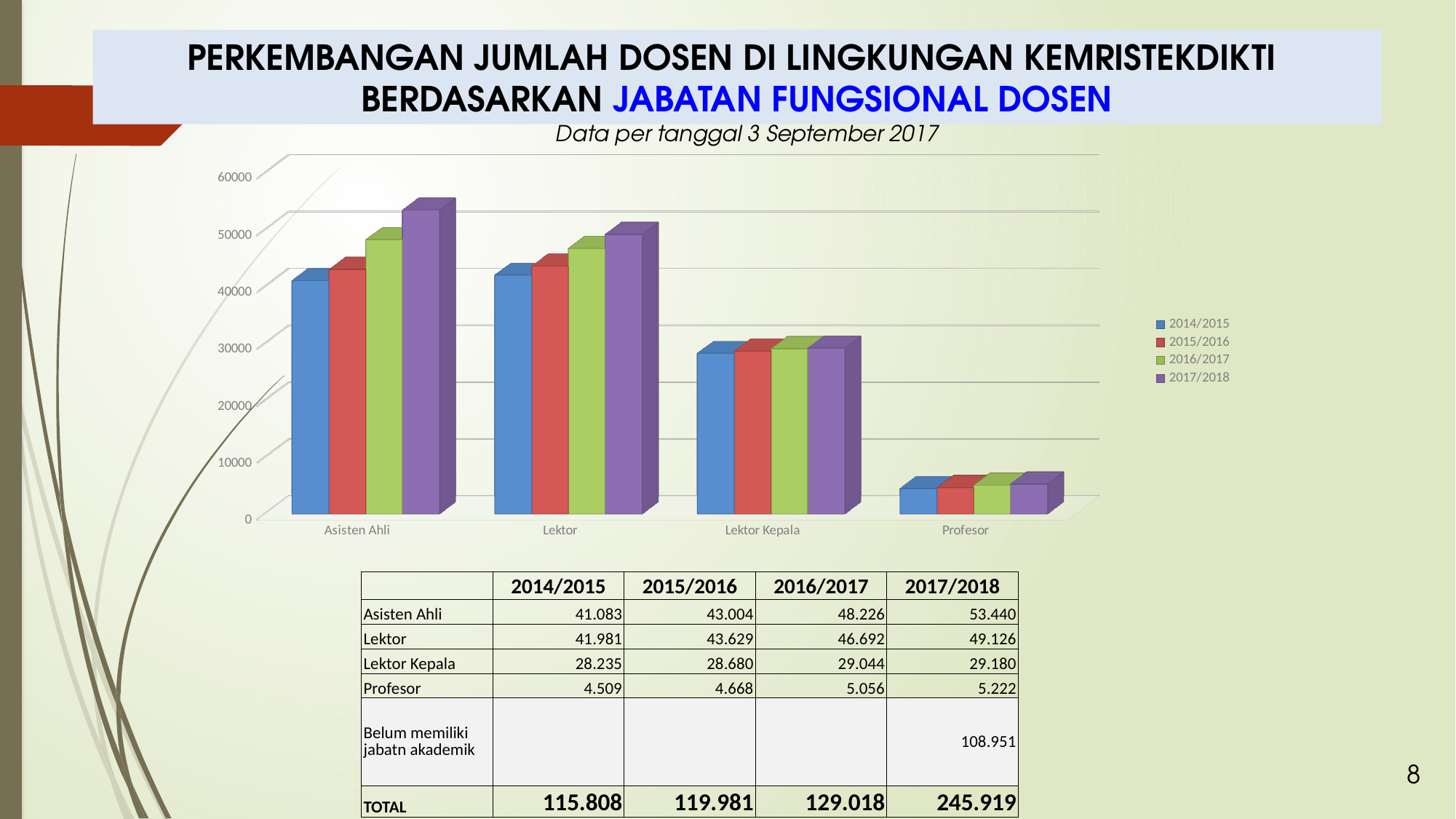

PERKEMBANGAN JUMLAH DOSEN DI LINGKUNGAN KEMRISTEKDIKTI
BERDASARKAN JABATAN FUNGSIONAL DOSEN
Data per tanggal 3 September 2017

[unsupported chart]

|  | 2014/2015 | 2015/2016 | 2016/2017 | 2017/2018 |
| --- | --- | --- | --- | --- |
| Asisten Ahli | 41.083 | 43.004 | 48.226 | 53.440 |
| Lektor | 41.981 | 43.629 | 46.692 | 49.126 |
| Lektor Kepala | 28.235 | 28.680 | 29.044 | 29.180 |
| Profesor | 4.509 | 4.668 | 5.056 | 5.222 |
| Belum memiliki jabatn akademik |  |  |  | 108.951 |
| TOTAL | 115.808 | 119.981 | 129.018 | 245.919 |
8